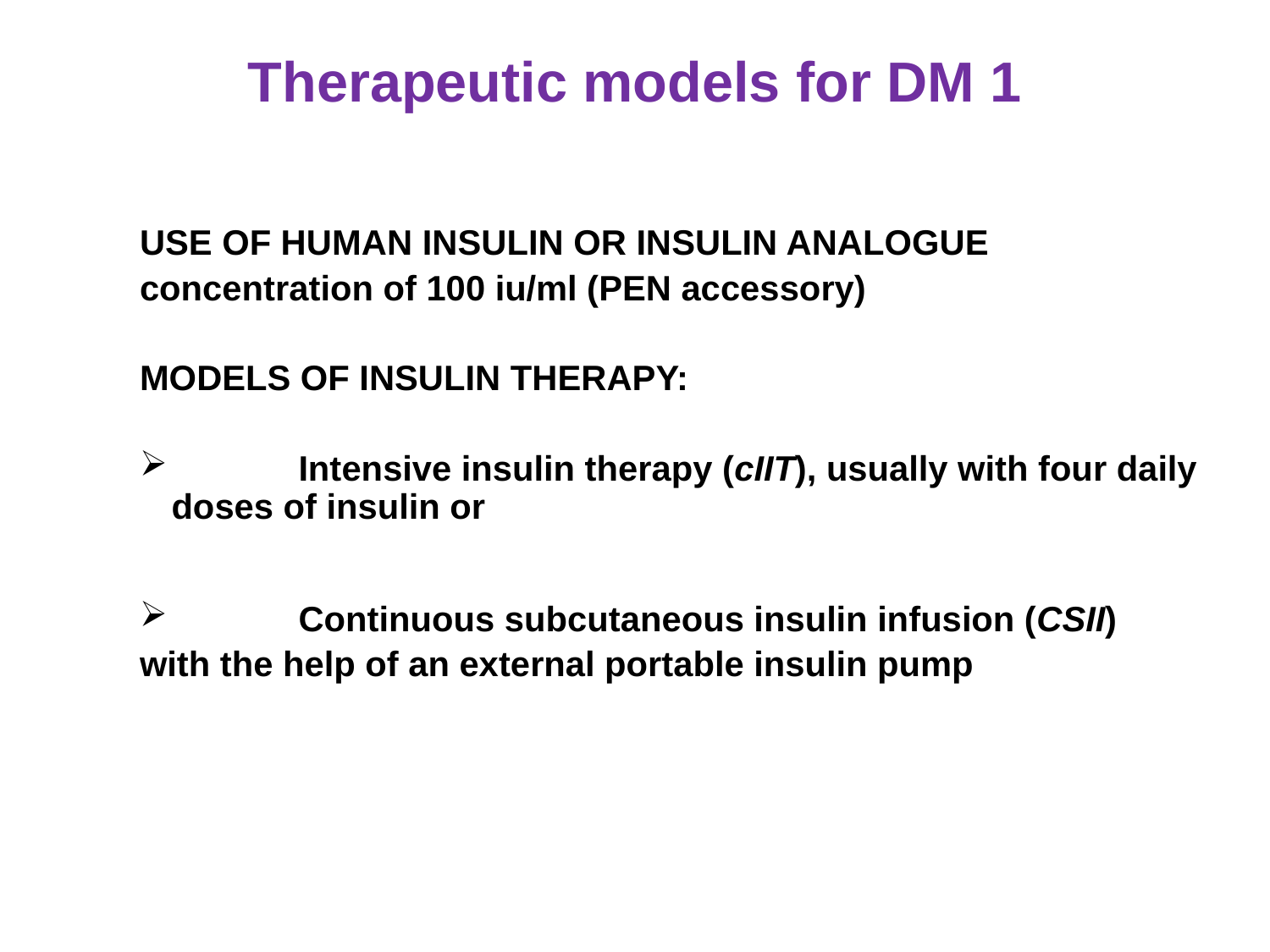

Therapeutic models for DM 1

USE OF HUMAN INSULIN OR INSULIN ANALOGUE
concentration of 100 iu/ml (PEN accessory)

MODELS OF INSULIN THERAPY:

	Intensive insulin therapy (cIIT), usually with four daily doses of insulin or

	Continuous subcutaneous insulin infusion (CSII)
with the help of an external portable insulin pump